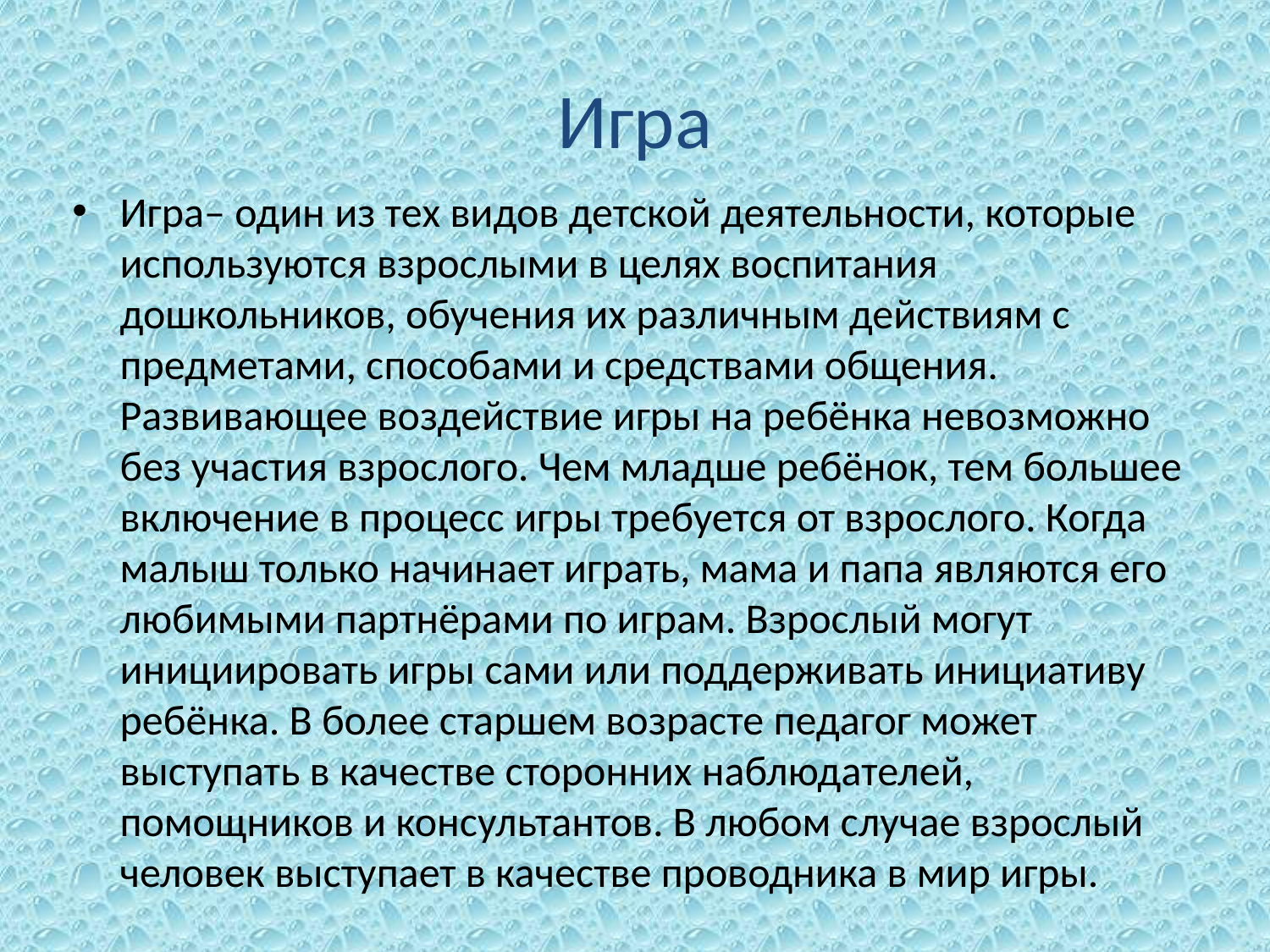

# Игра
Игра– один из тех видов детской деятельности, которые используются взрослыми в целях воспитания дошкольников, обучения их различным действиям с предметами, способами и средствами общения. Развивающее воздействие игры на ребёнка невозможно без участия взрослого. Чем младше ребёнок, тем большее включение в процесс игры требуется от взрослого. Когда малыш только начинает играть, мама и папа являются его любимыми партнёрами по играм. Взрослый могут инициировать игры сами или поддерживать инициативу ребёнка. В более старшем возрасте педагог может выступать в качестве сторонних наблюдателей, помощников и консультантов. В любом случае взрослый человек выступает в качестве проводника в мир игры.